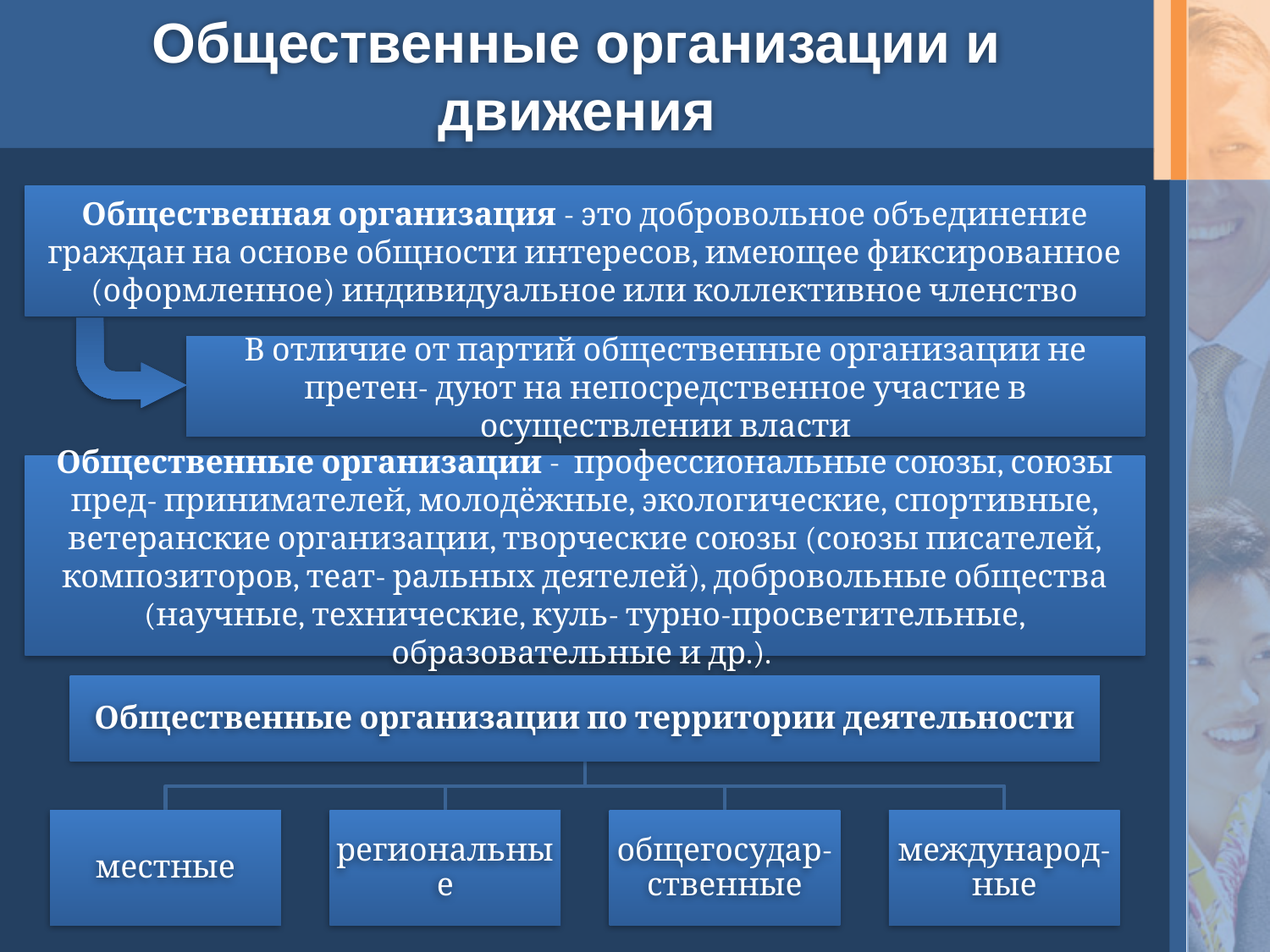

# Общественные организации и движения
Общественная организация - это добровольное объединение граждан на основе общности интересов, имеющее фиксированное (оформленное) индивидуальное или коллективное членство

В отличие от партий общественные организации не претен- дуют на непосредственное участие в осуществлении власти
Общественные организации -  профессиональные союзы, союзы пред- принимателей, молодёжные, экологические, спортивные, ветеранские организации, творческие союзы (союзы писателей, композиторов, теат- ральных деятелей), добровольные общества (научные, технические, куль- турно-просветительные, образовательные и др.).

Общественные организации по территории деятельности

местные

региональные

общегосудар- ственные

международ- ные